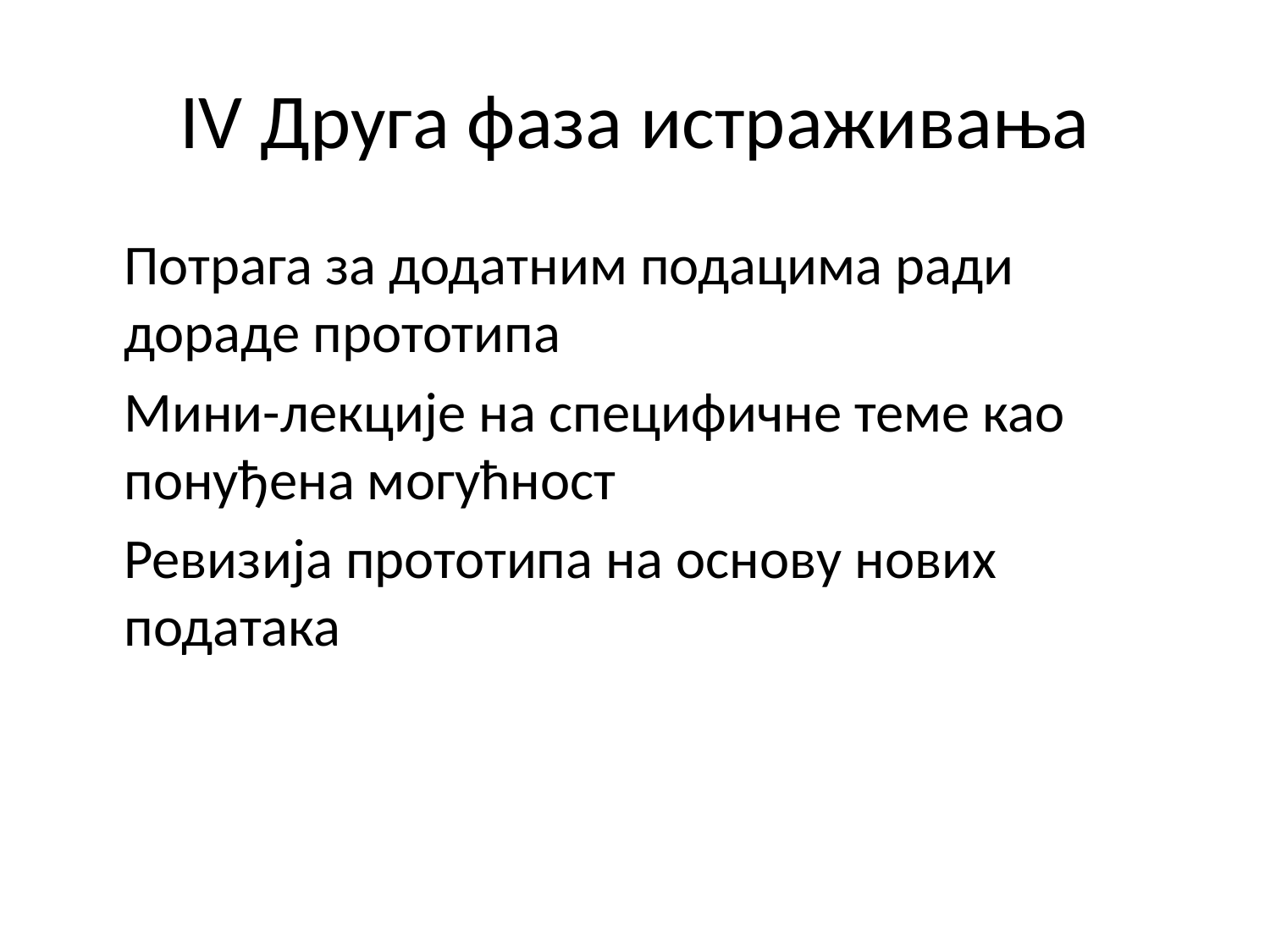

# IV Друга фаза истраживања
	Потрага за додатним подацима ради дораде прототипа
	Мини-лекције на специфичне теме као понуђена могућност
	Ревизија прототипа на основу нових података